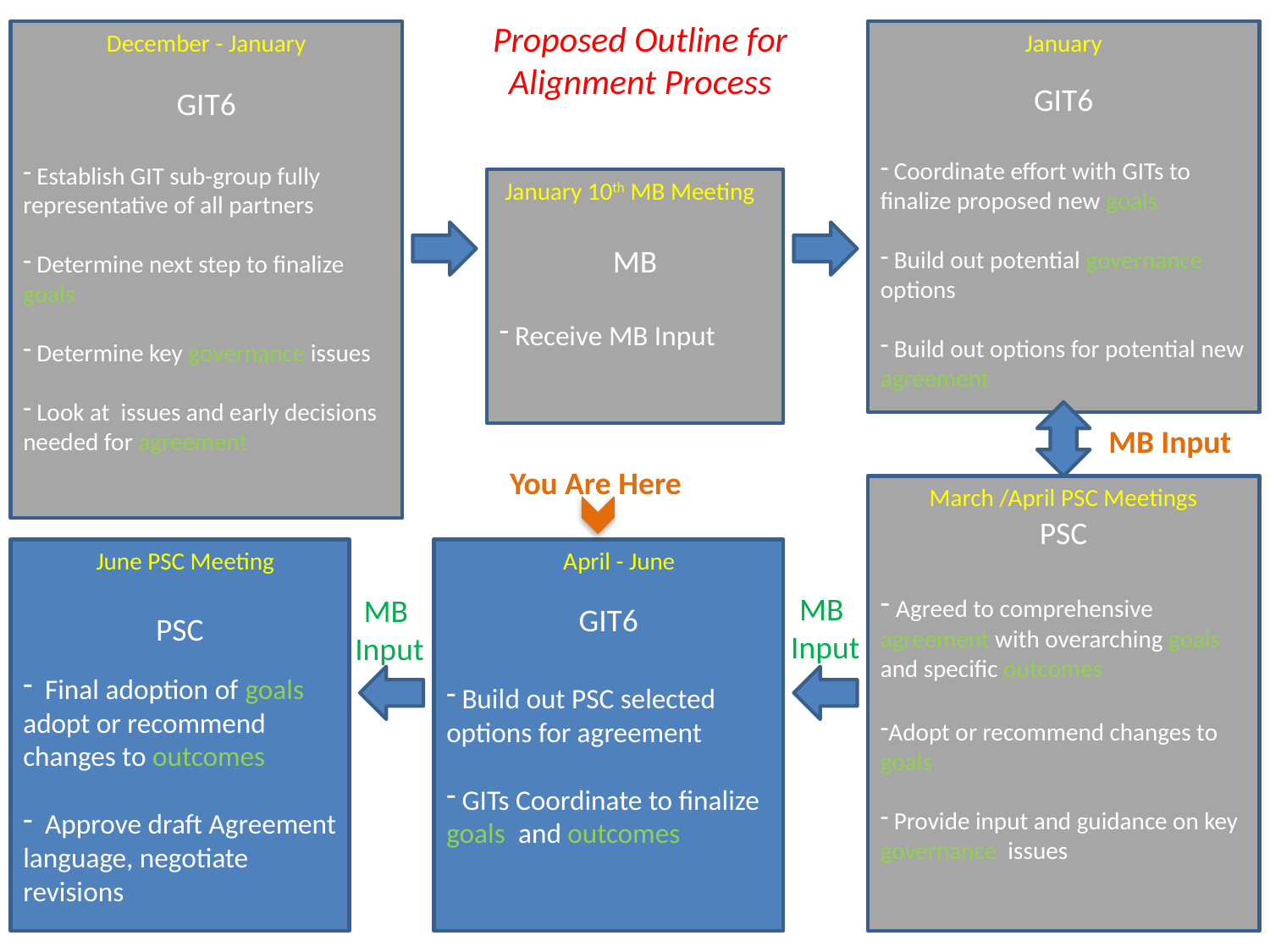

Proposed Outline for Alignment Process

GIT6

 Establish GIT sub-group fully representative of all partners

 Determine next step to finalize goals

 Determine key governance issues

 Look at  issues and early decisions needed for agreement
December - January

GIT6

 Coordinate effort with GITs to finalize proposed new goals

 Build out potential governance options

 Build out options for potential new agreement
January
MB

 Receive MB Input
January 10th MB Meeting

MB Input
You Are Here
March /April PSC Meetings
PSC

 Agreed to comprehensive agreement with overarching goals and specific outcomes

Adopt or recommend changes to goals

 Provide input and guidance on key governance  issues

PSC

  Final adoption of goals adopt or recommend changes to outcomes

  Approve draft Agreement language, negotiate revisions

June PSC Meeting

GIT6

 Build out PSC selected options for agreement

 GITs Coordinate to finalize goals  and outcomes

April - June
MB
Input
MB
Input

3